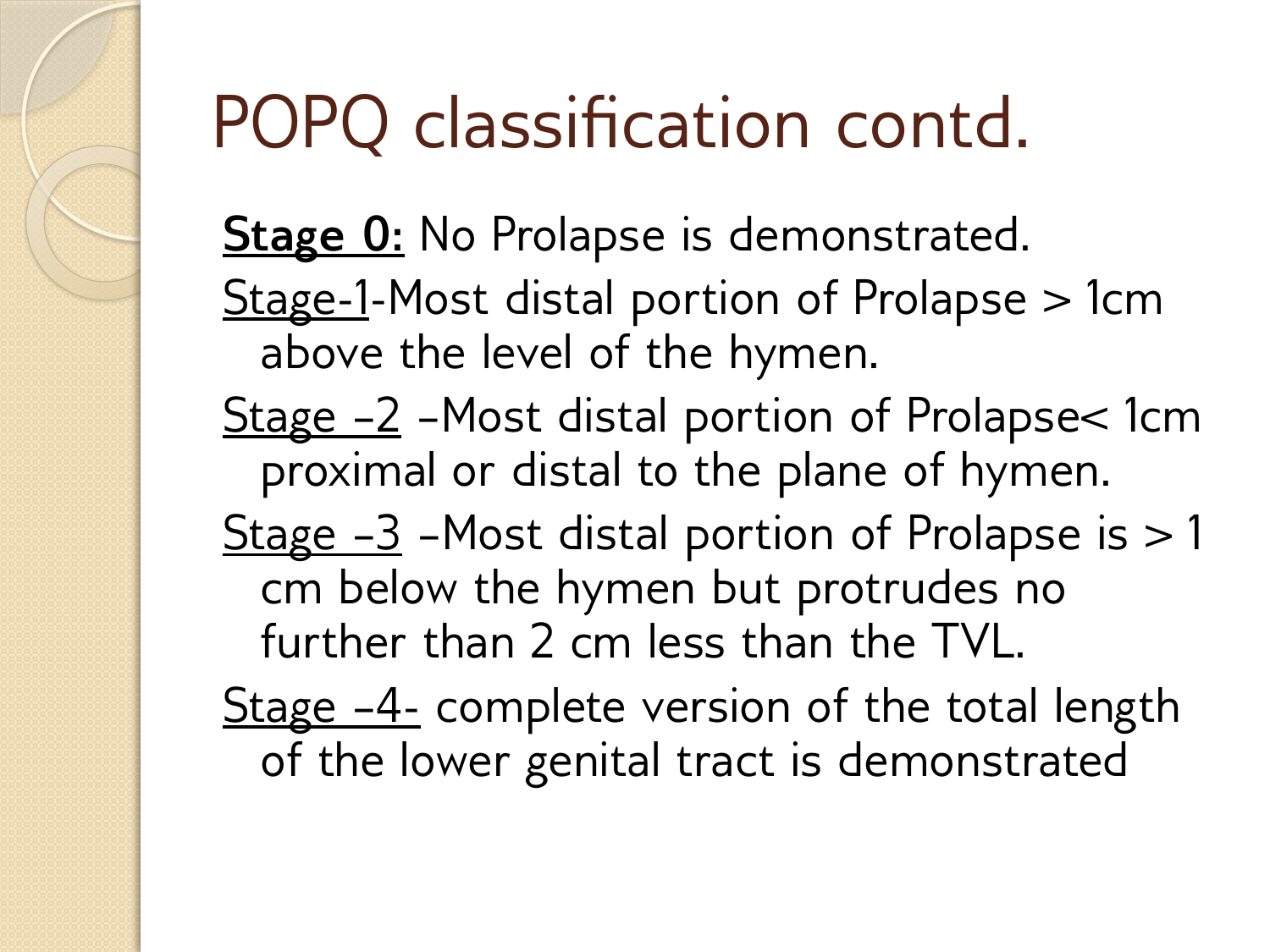

# POPQ classification contd.
Stage 0: No Prolapse is demonstrated.
Stage-1-Most distal portion of Prolapse > 1cm above the level of the hymen.
Stage –2 –Most distal portion of Prolapse< 1cm proximal or distal to the plane of hymen.
Stage –3 –Most distal portion of Prolapse is > 1 cm below the hymen but protrudes no further than 2 cm less than the TVL.
Stage –4- complete version of the total length of the lower genital tract is demonstrated